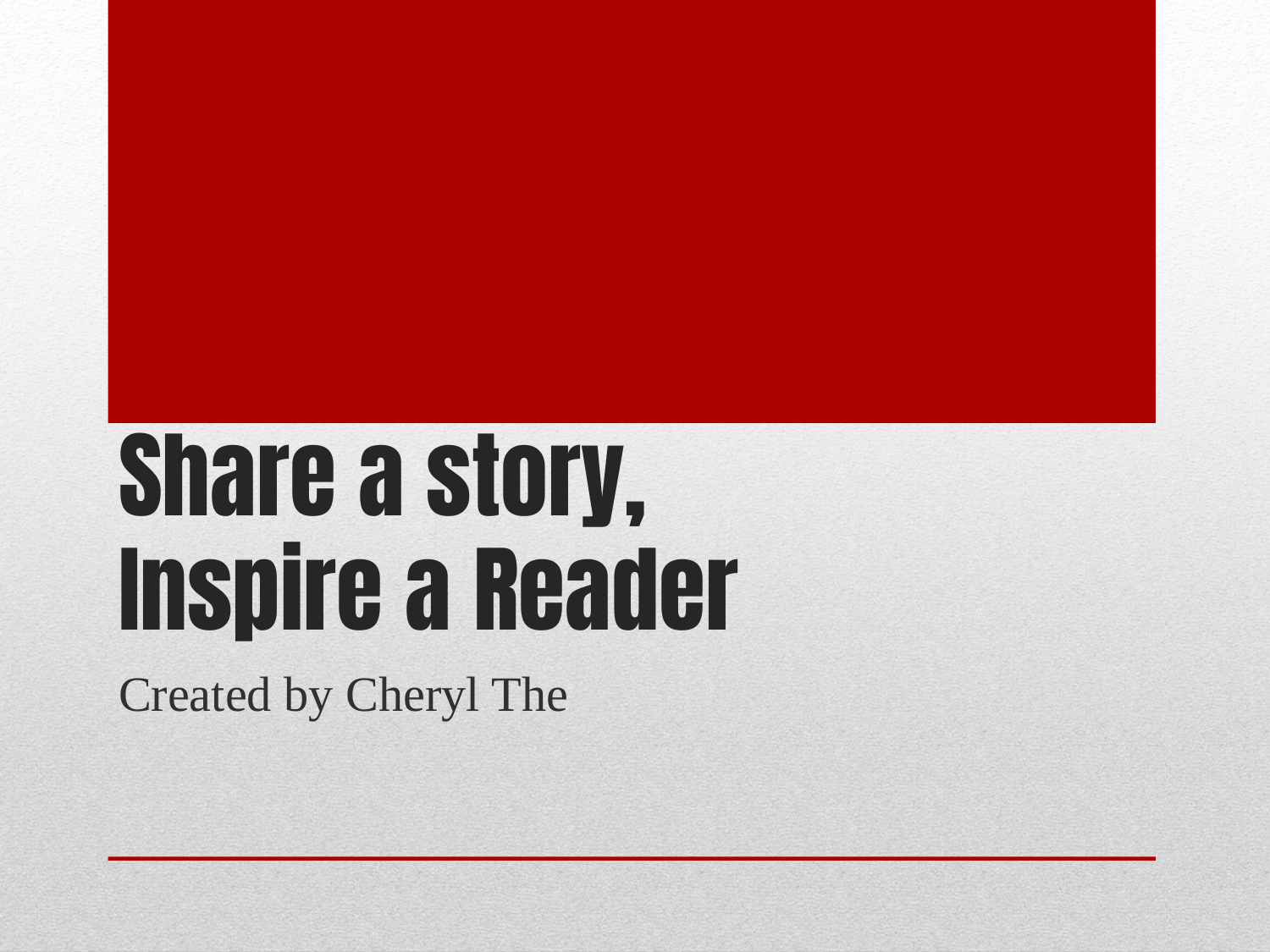

# Share a story, Inspire a Reader
Created by Cheryl The